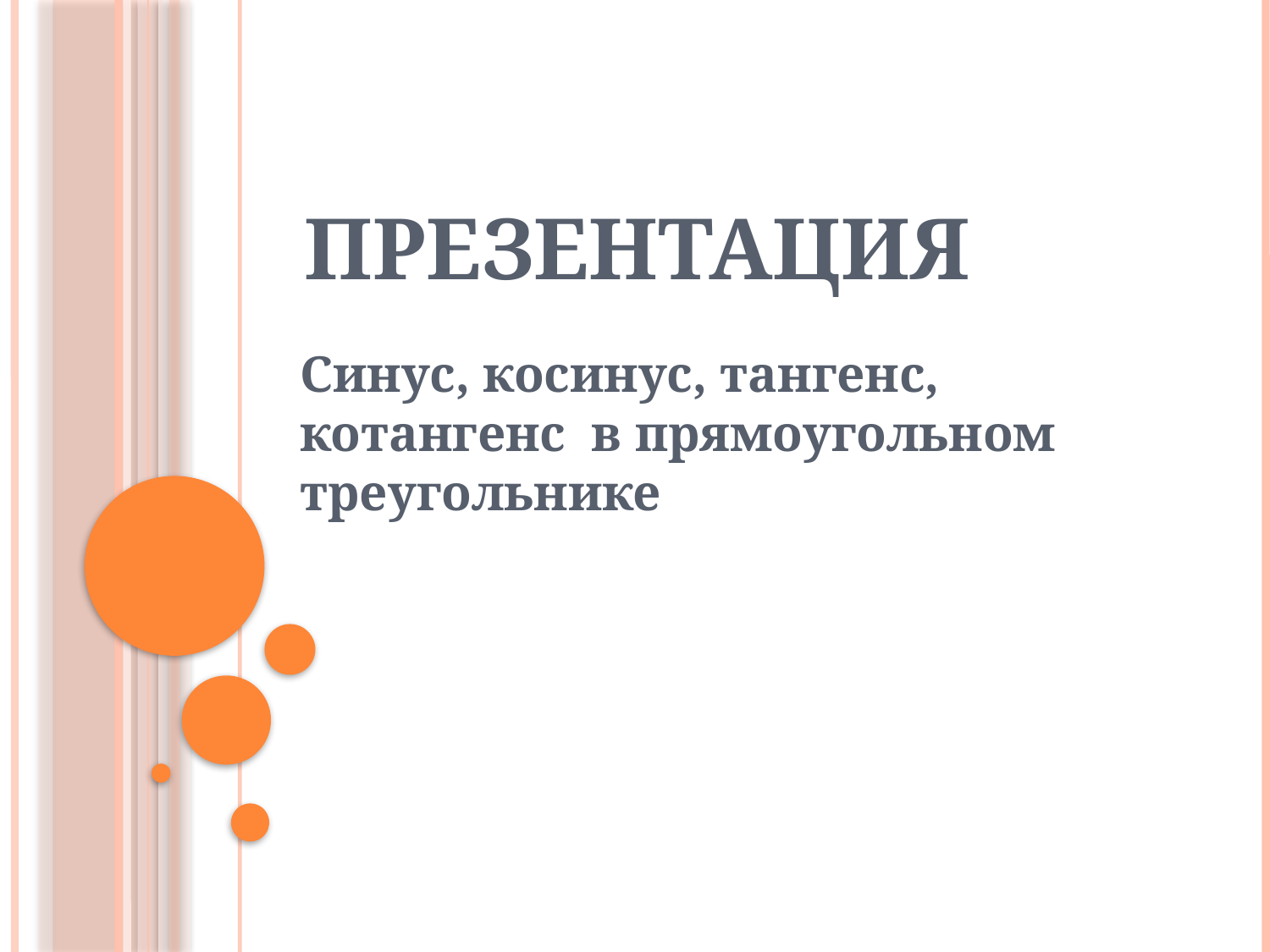

# Презентация
Синус, косинус, тангенс, котангенс  в прямоугольном треугольнике